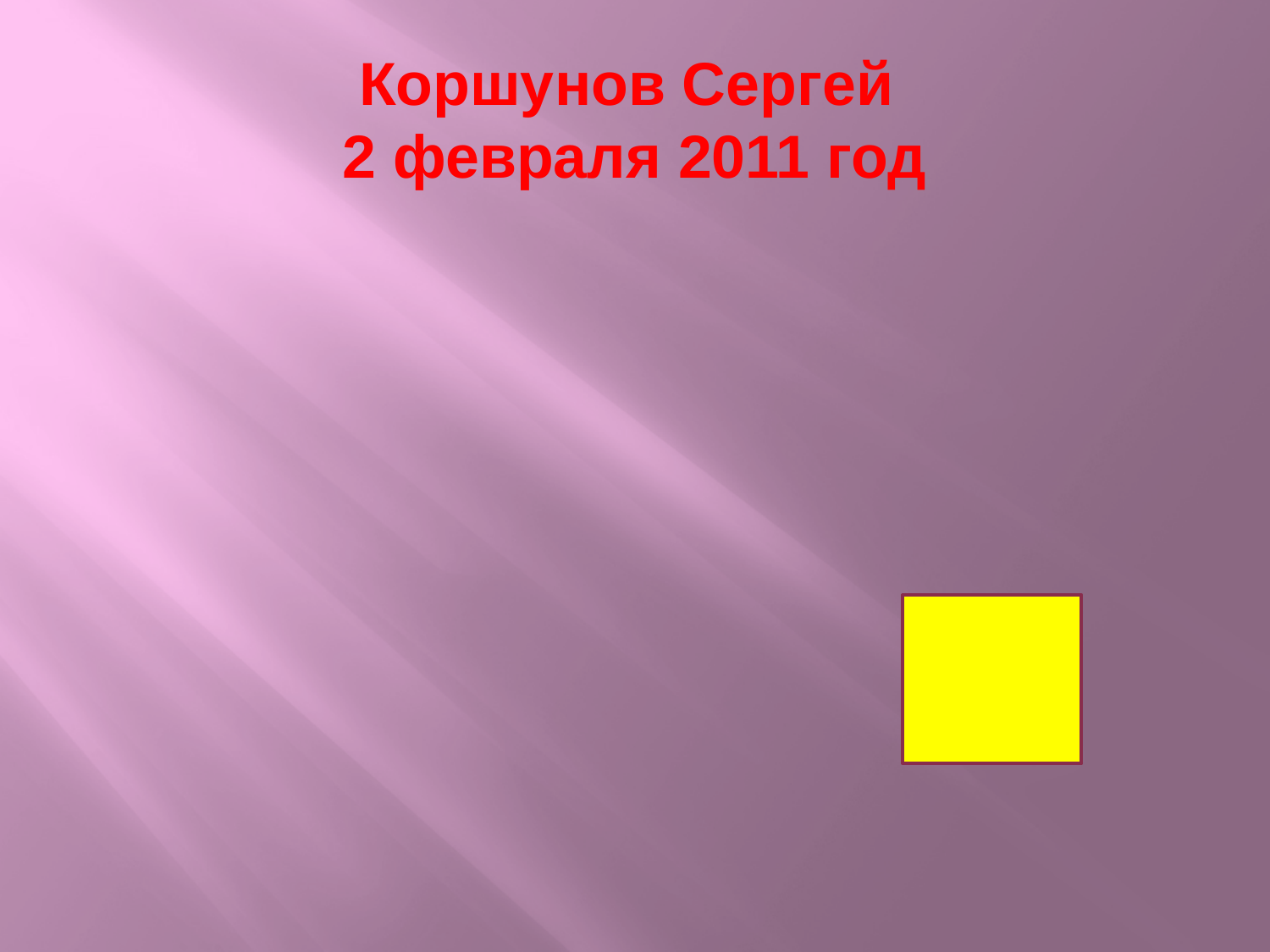

# Коршунов Сергей 2 февраля 2011 год